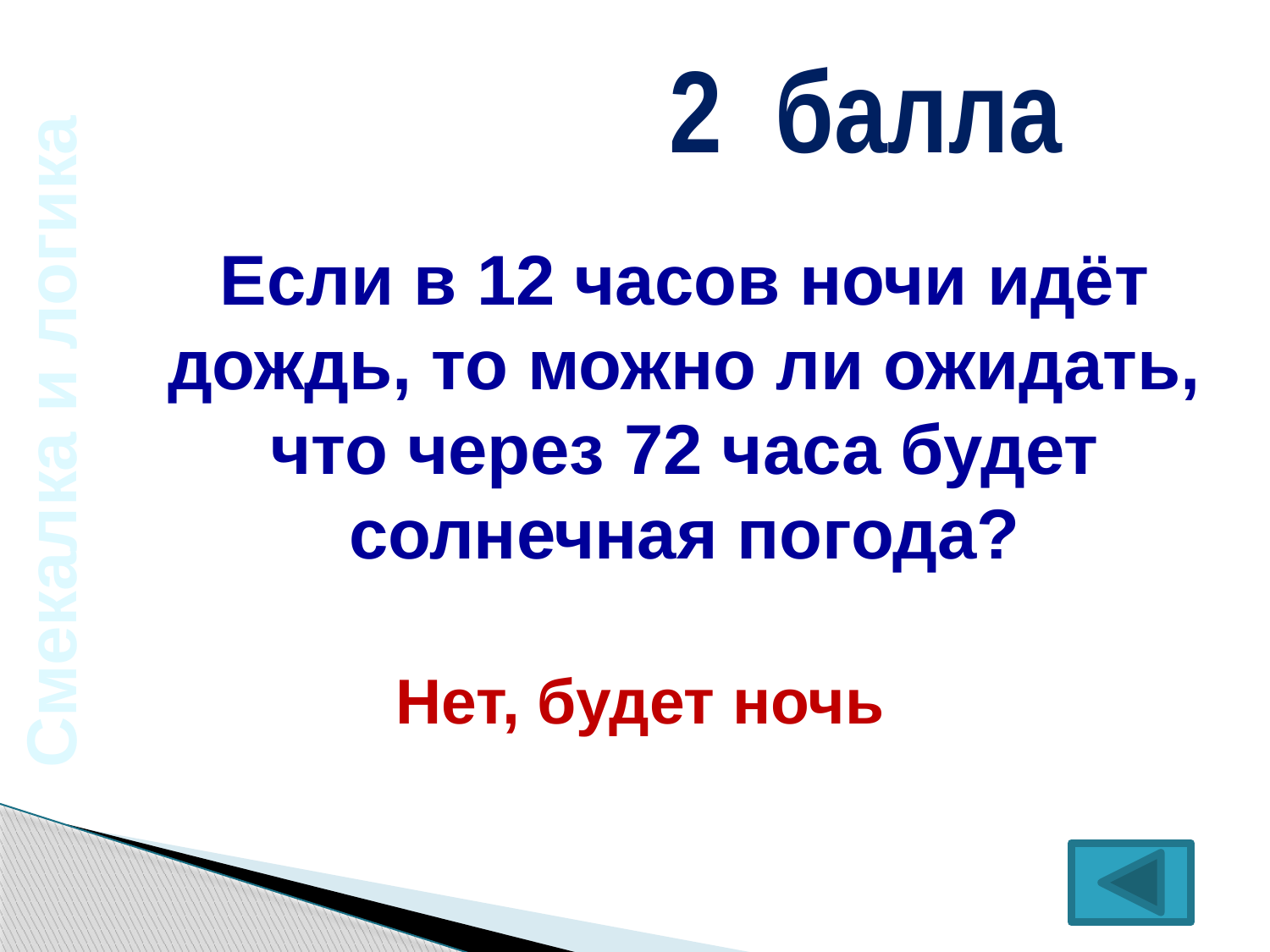

2  балла
Если в 12 часов ночи идёт дождь, то можно ли ожидать, что через 72 часа будет солнечная погода?
Смекалка и логика
Нет, будет ночь